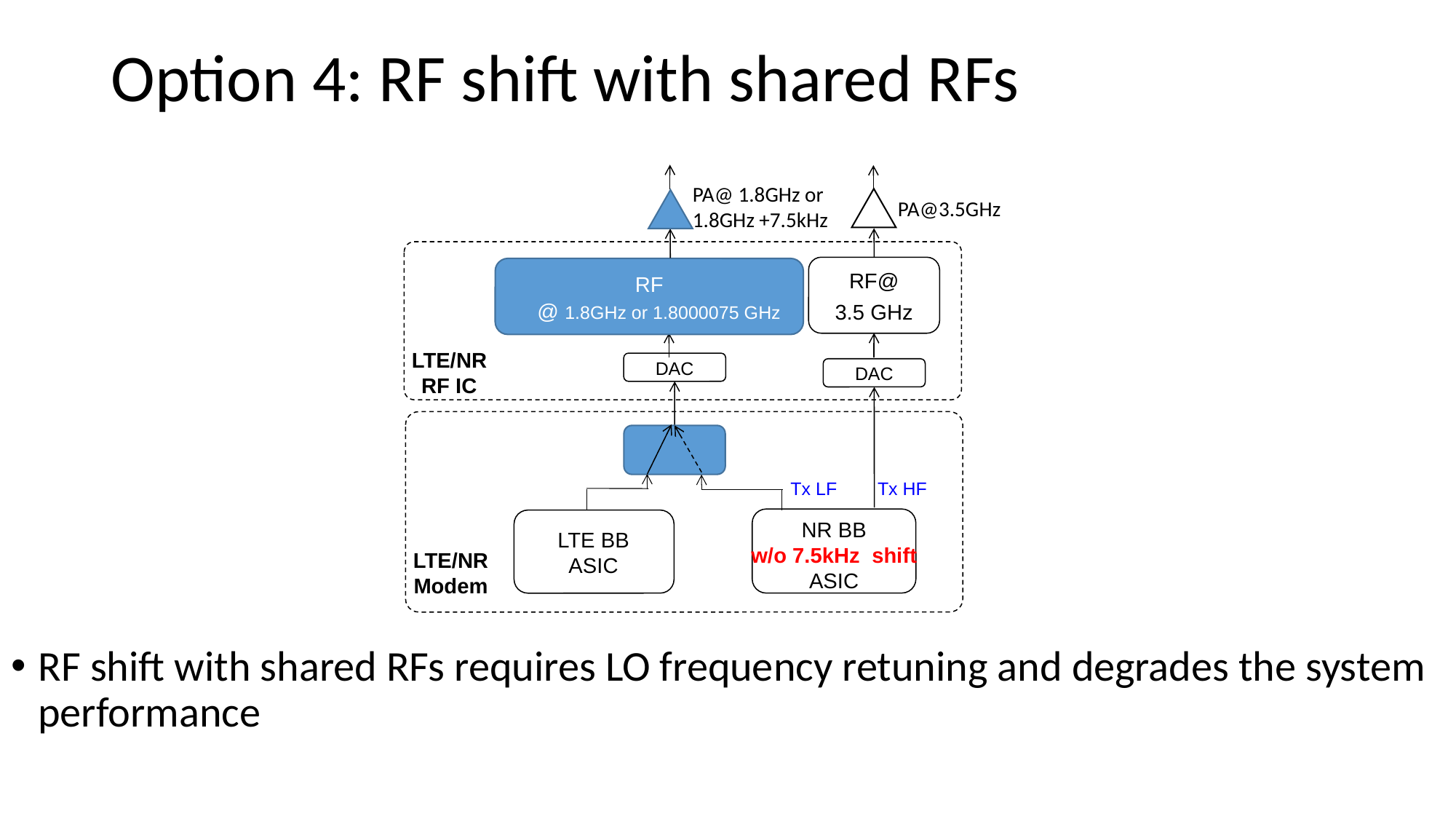

# Option 4: RF shift with shared RFs
PA@ 1.8GHz or
1.8GHz +7.5kHz

PA@3.5GHz

RF@
3.5 GHz
RF
@ 1.8GHz or 1.8000075 GHz
LTE/NR
RF IC
DAC
DAC

Tx LF
Tx HF

NR BB
w/o 7.5kHz  shift ASIC
LTE BB ASIC
LTE/NR
Modem

RF shift with shared RFs requires LO frequency retuning and degrades the system performance